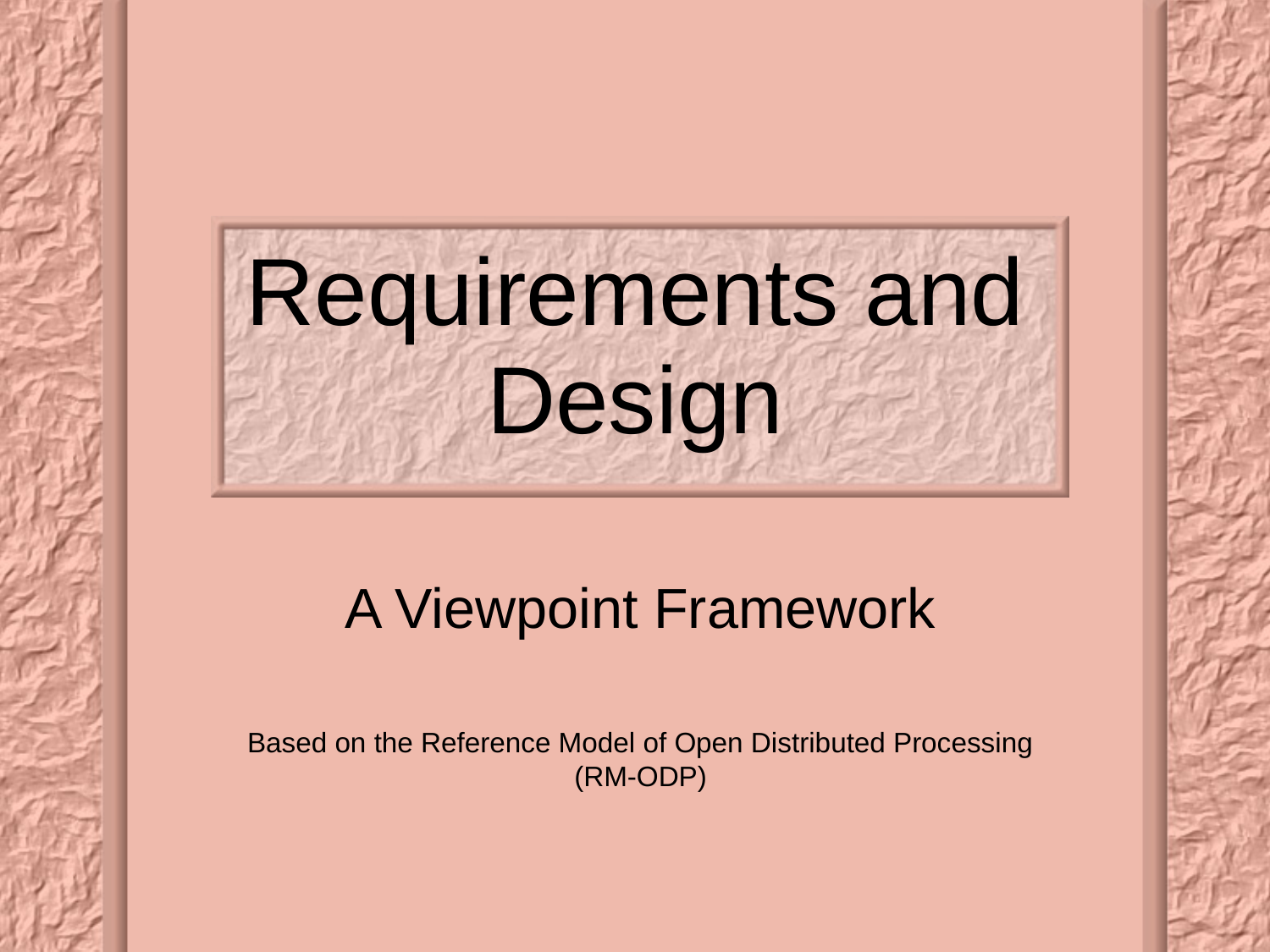

# Requirements and Design
A Viewpoint Framework

Based on the Reference Model of Open Distributed Processing (RM-ODP)